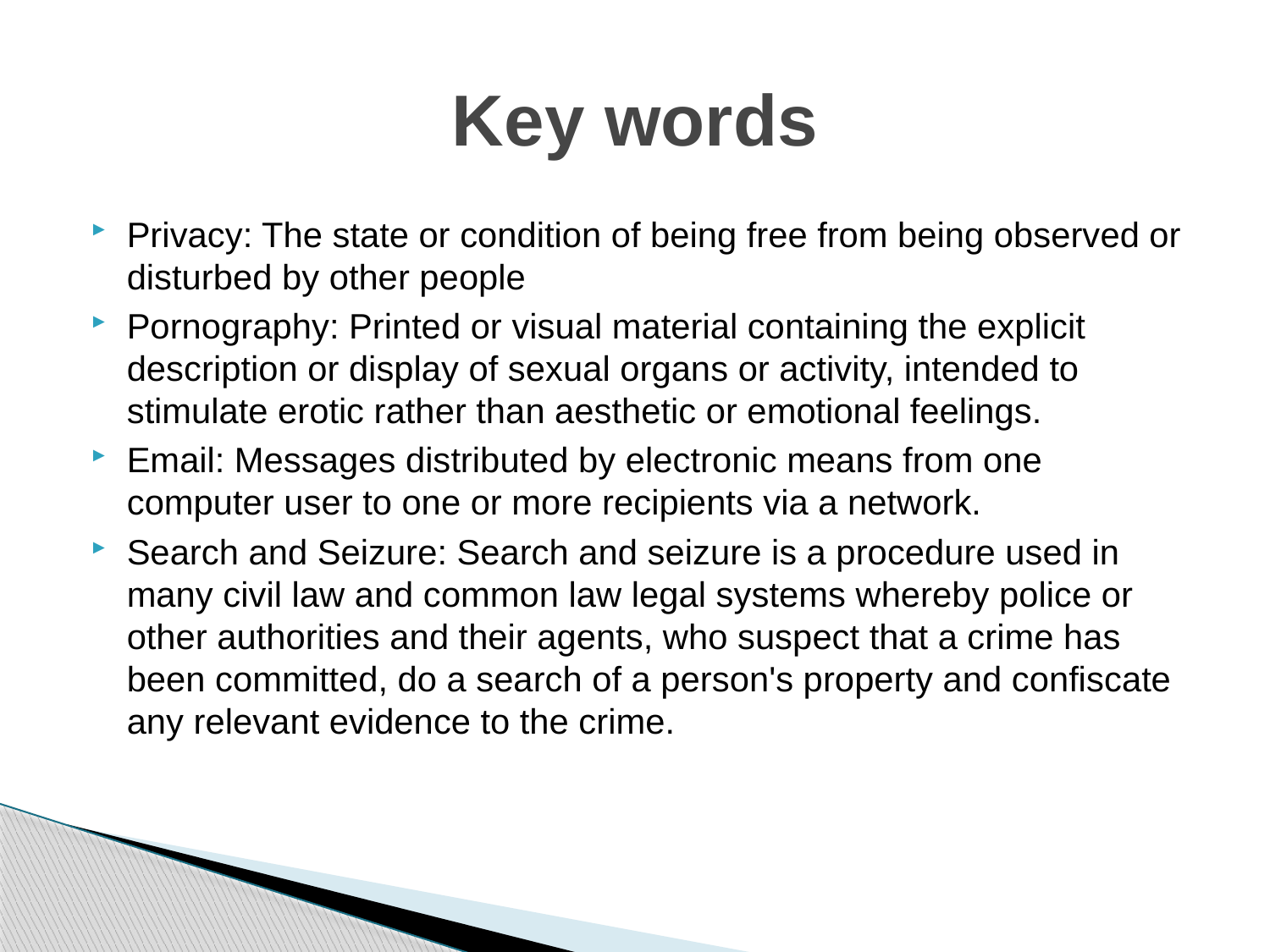

# Key words
Privacy: The state or condition of being free from being observed or disturbed by other people
Pornography: Printed or visual material containing the explicit description or display of sexual organs or activity, intended to stimulate erotic rather than aesthetic or emotional feelings.
Email: Messages distributed by electronic means from one computer user to one or more recipients via a network.
Search and Seizure: Search and seizure is a procedure used in many civil law and common law legal systems whereby police or other authorities and their agents, who suspect that a crime has been committed, do a search of a person's property and confiscate any relevant evidence to the crime.